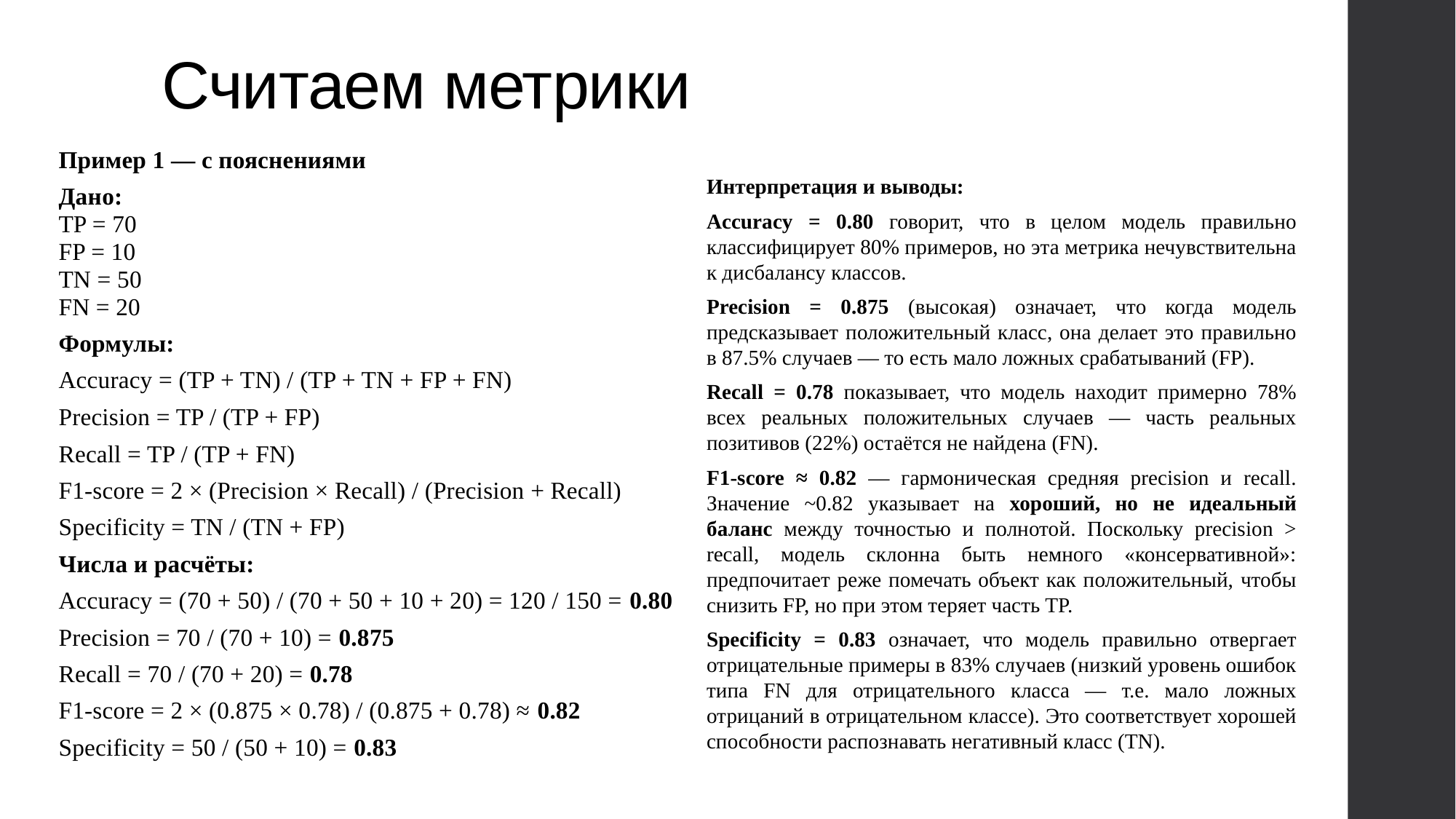

# Считаем метрики
Пример 1 — с пояснениями
Дано:
TP = 70
FP = 10
TN = 50
FN = 20
Формулы:
Accuracy = (TP + TN) / (TP + TN + FP + FN)
Precision = TP / (TP + FP)
Recall = TP / (TP + FN)
F1-score = 2 × (Precision × Recall) / (Precision + Recall)
Specificity = TN / (TN + FP)
Числа и расчёты:
Accuracy = (70 + 50) / (70 + 50 + 10 + 20) = 120 / 150 = 0.80
Precision = 70 / (70 + 10) = 0.875
Recall = 70 / (70 + 20) = 0.78
F1-score = 2 × (0.875 × 0.78) / (0.875 + 0.78) ≈ 0.82
Specificity = 50 / (50 + 10) = 0.83
Интерпретация и выводы:
Accuracy = 0.80 говорит, что в целом модель правильно классифицирует 80% примеров, но эта метрика нечувствительна к дисбалансу классов.
Precision = 0.875 (высокая) означает, что когда модель предсказывает положительный класс, она делает это правильно в 87.5% случаев — то есть мало ложных срабатываний (FP).
Recall = 0.78 показывает, что модель находит примерно 78% всех реальных положительных случаев — часть реальных позитивов (22%) остаётся не найдена (FN).
F1-score ≈ 0.82 — гармоническая средняя precision и recall. Значение ~0.82 указывает на хороший, но не идеальный баланс между точностью и полнотой. Поскольку precision > recall, модель склонна быть немного «консервативной»: предпочитает реже помечать объект как положительный, чтобы снизить FP, но при этом теряет часть TP.
Specificity = 0.83 означает, что модель правильно отвергает отрицательные примеры в 83% случаев (низкий уровень ошибок типа FN для отрицательного класса — т.е. мало ложных отрицаний в отрицательном классе). Это соответствует хорошей способности распознавать негативный класс (TN).